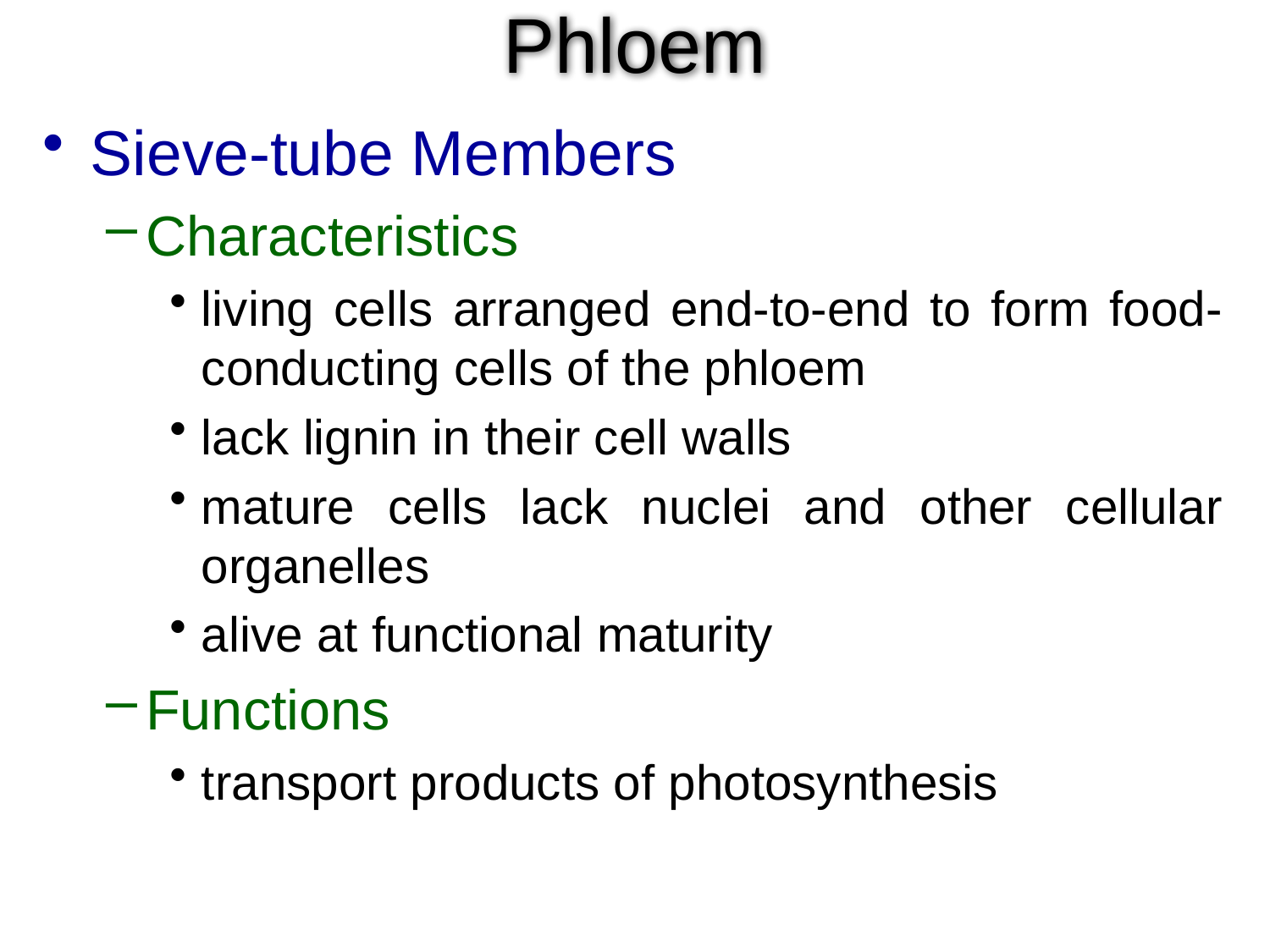

# Phloem
Sieve-tube Members
Characteristics
living cells arranged end-to-end to form food-conducting cells of the phloem
lack lignin in their cell walls
mature cells lack nuclei and other cellular organelles
alive at functional maturity
Functions
transport products of photosynthesis